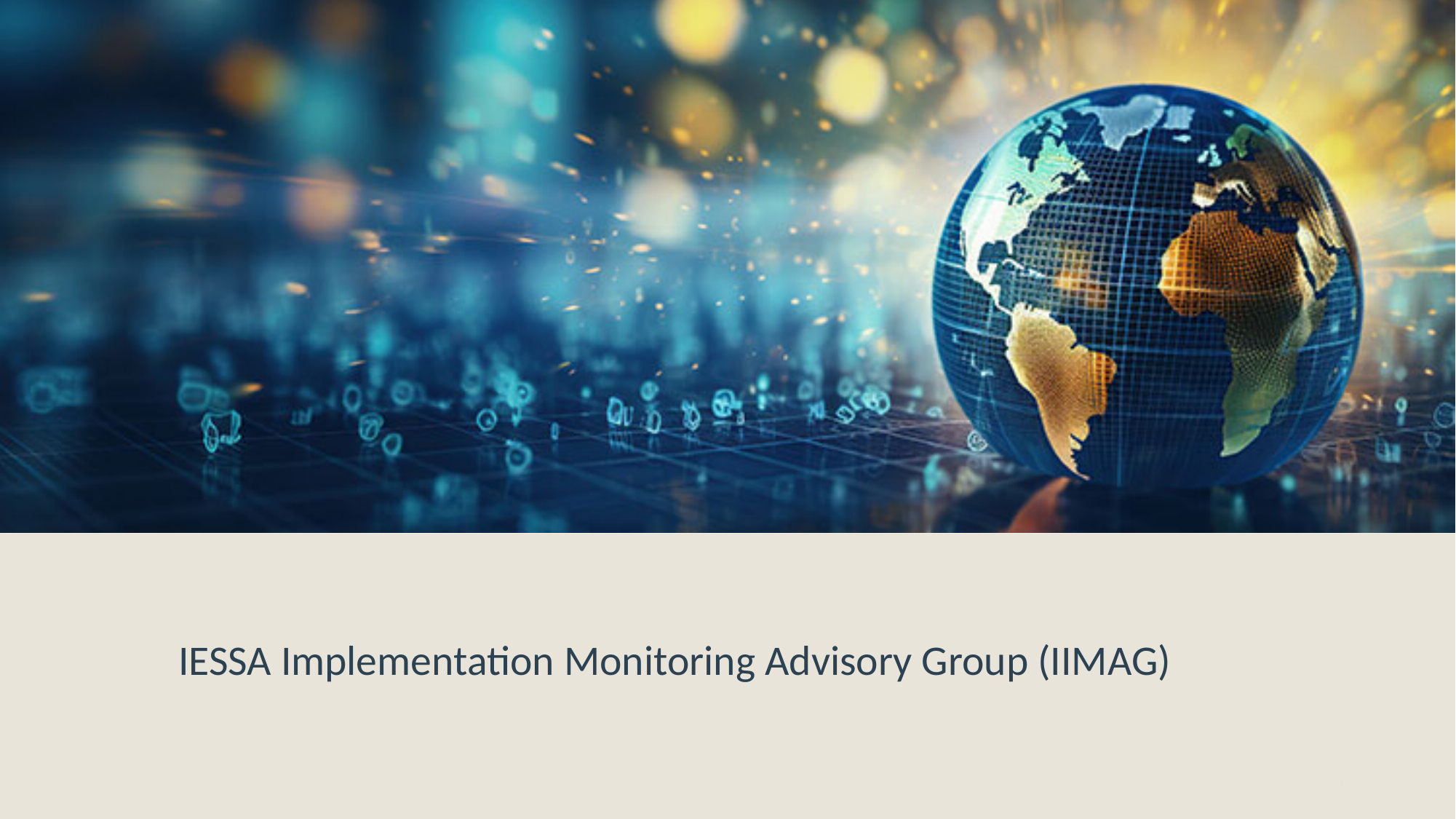

# IESSA Implementation Monitoring Advisory Group (IIMAG)
3